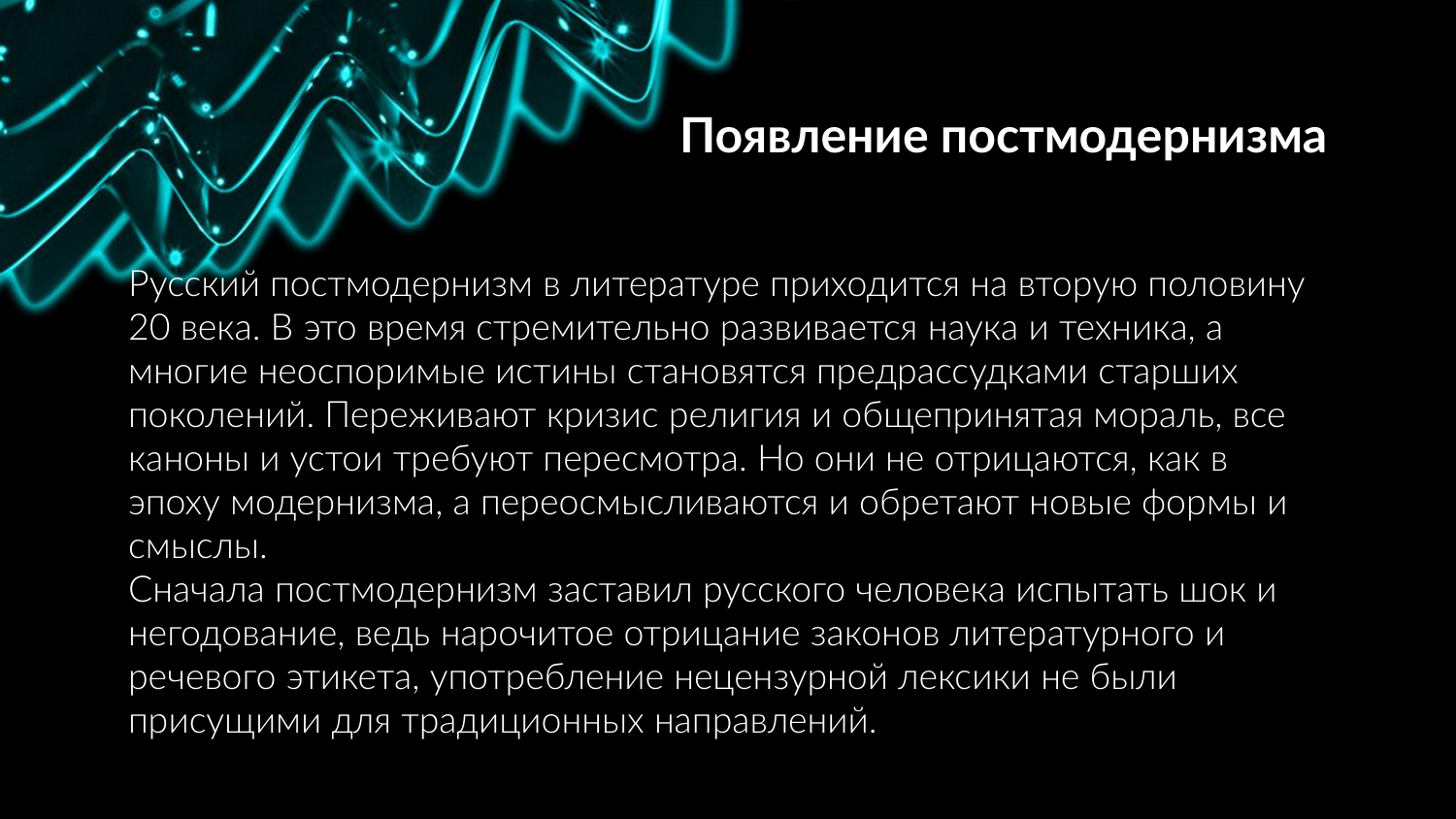

# Появление постмодернизма
Русский постмодернизм в литературе приходится на вторую половину 20 века. В это время стремительно развивается наука и техника, а многие неоспоримые истины становятся предрассудками старших поколений. Переживают кризис религия и общепринятая мораль, все каноны и устои требуют пересмотра. Но они не отрицаются, как в эпоху модернизма, а переосмысливаются и обретают новые формы и смыслы.
Сначала постмодернизм заставил русского человека испытать шок и негодование, ведь нарочитое отрицание законов литературного и речевого этикета, употребление нецензурной лексики не были присущими для традиционных направлений.